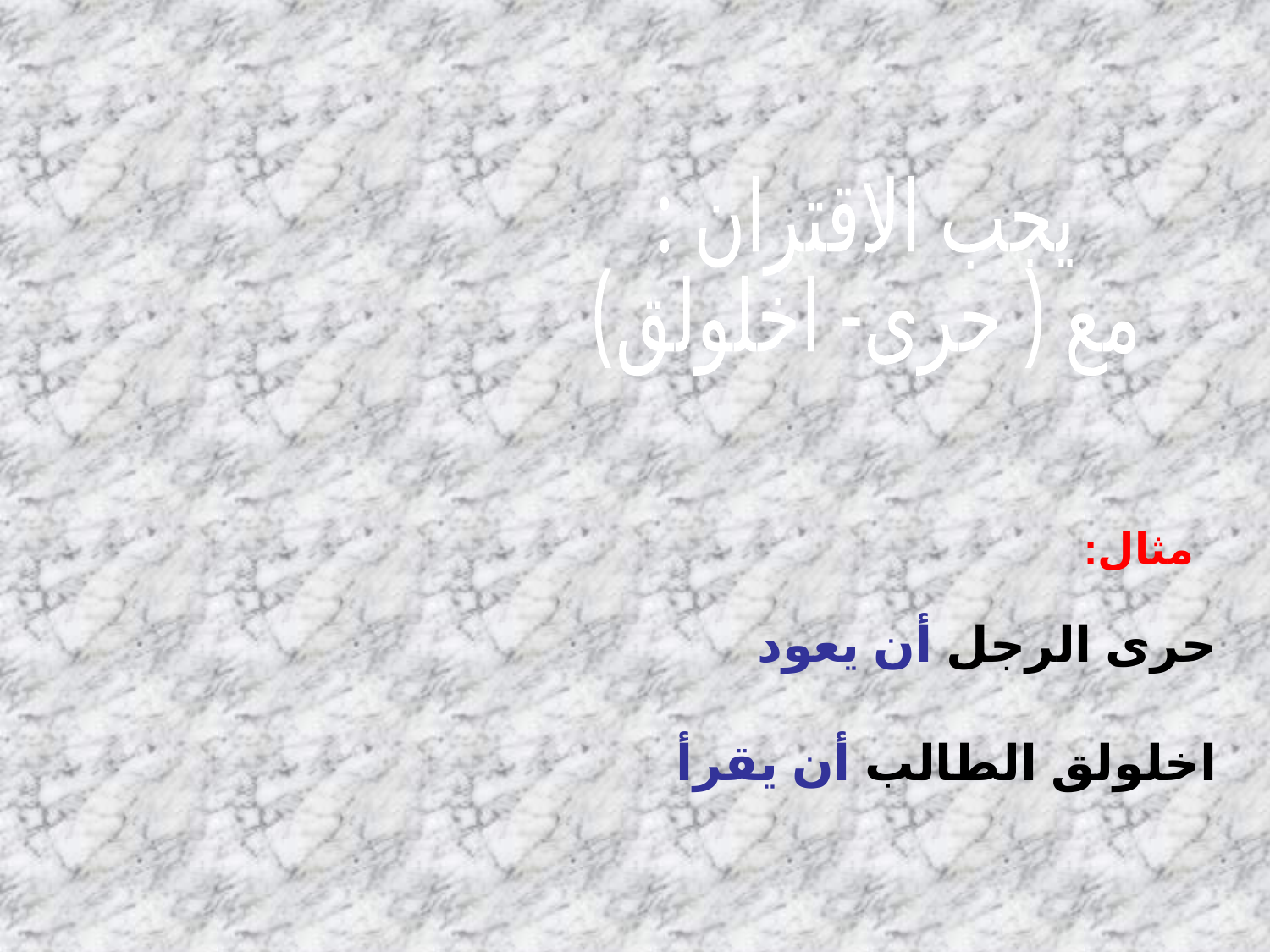

مثال:
يجب الاقتران :
  مع ( حرى- اخلولق)

حرى الرجل أن يعود

اخلولق الطالب أن يقرأ